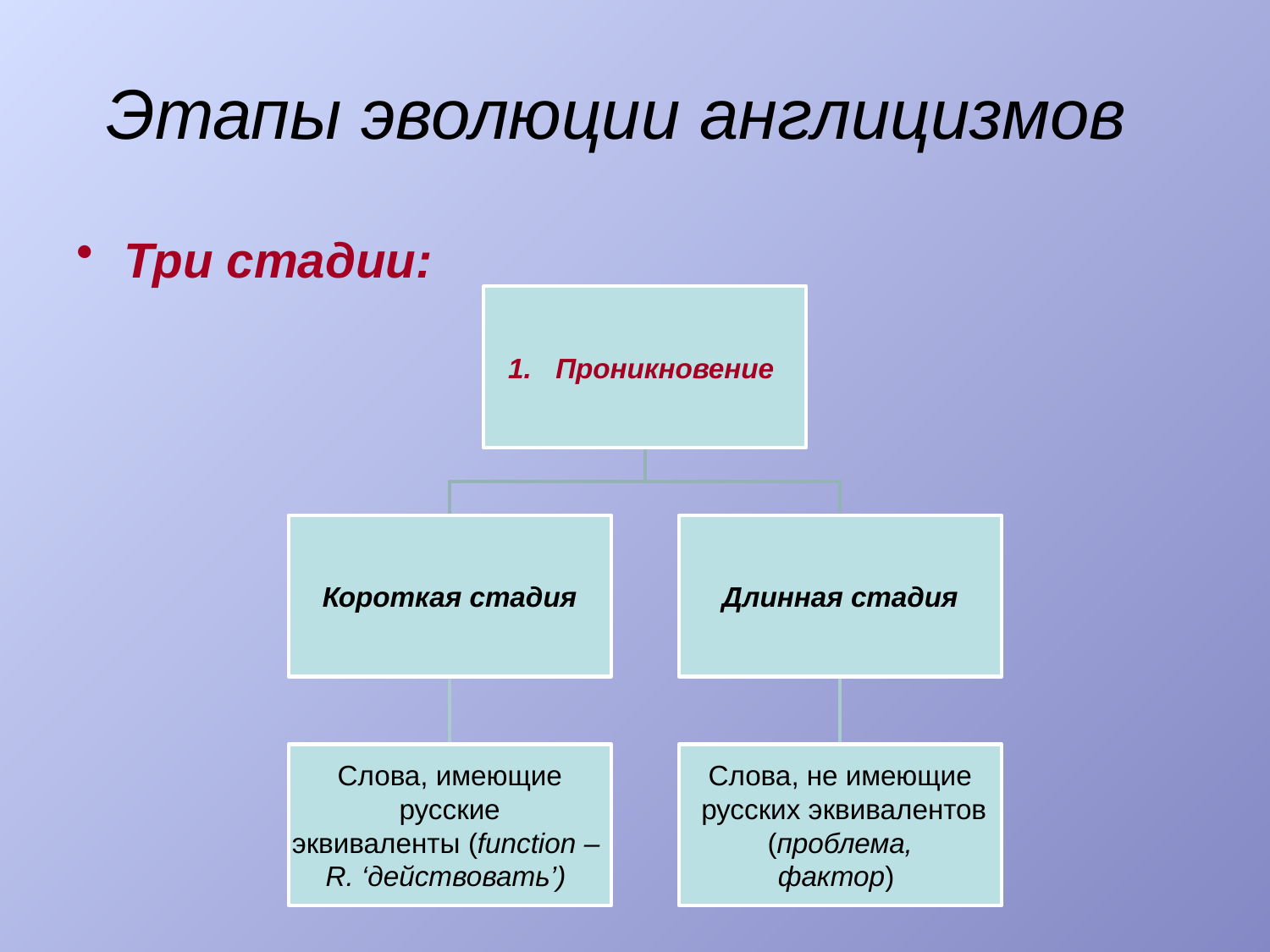

Этапы эволюции англицизмов
Три стадии:

Проникновение
Короткая стадия
Слова, имеющие русские
эквиваленты (function –
R. ‘действовать’)
Длинная стадия
Слова, не имеющие
 русских эквивалентов (проблема,
фактор)